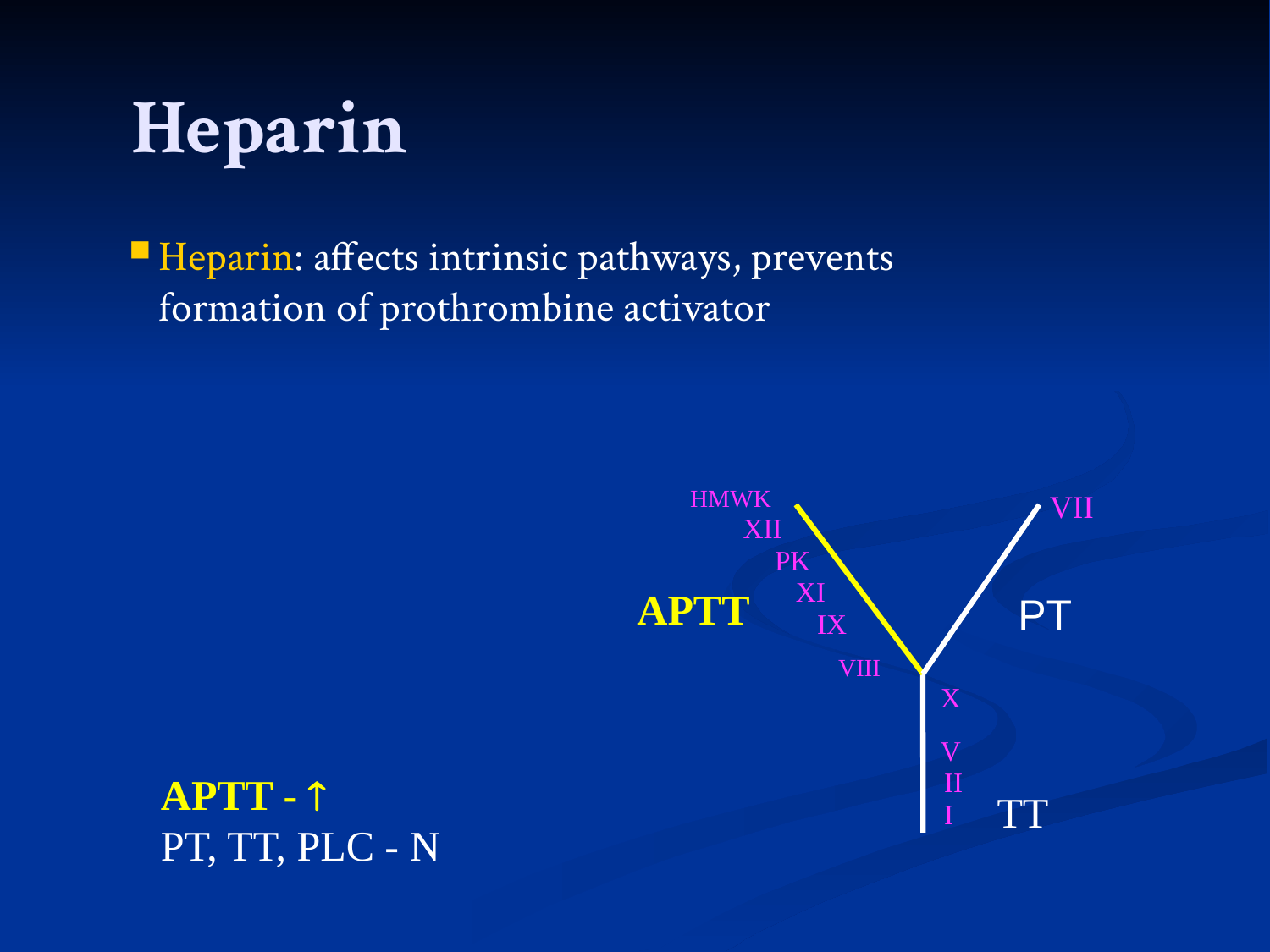

# Heparin
Heparin: affects intrinsic pathways, prevents formation of prothrombine activator
HMWK
VII
XII

PK

XI
APTT
 PT
IX
VIII
 X

 V

TT
II
APTT - ↑
PT, TT, PLC - N
I